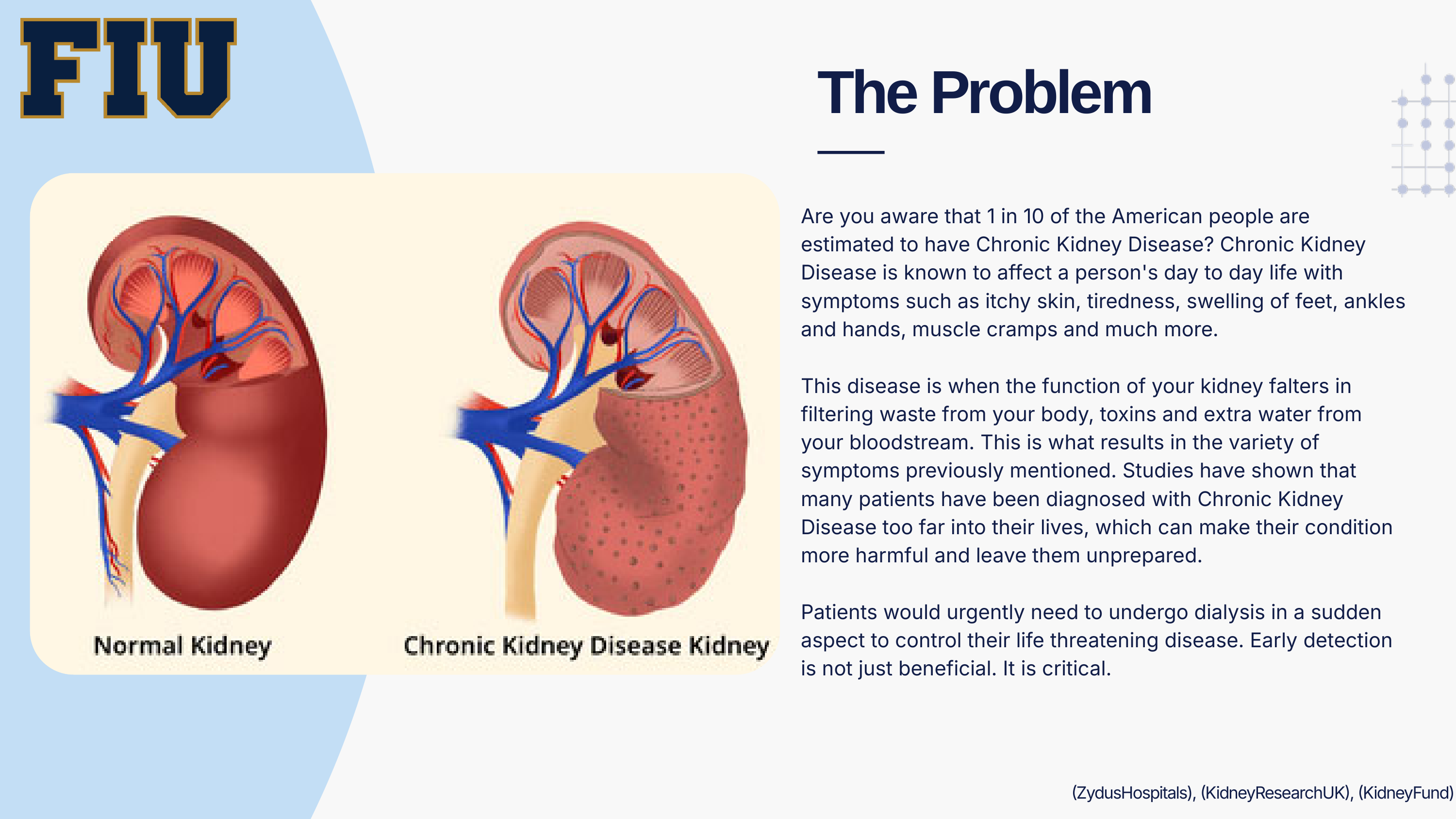

The Problem

Are you aware that 1 in 10 of the American people are estimated to have Chronic Kidney Disease? Chronic Kidney Disease is known to affect a person's day to day life with symptoms such as itchy skin, tiredness, swelling of feet, ankles and hands, muscle cramps and much more.

This disease is when the function of your kidney falters in filtering waste from your body, toxins and extra water from your bloodstream. This is what results in the variety of symptoms previously mentioned. Studies have shown that many patients have been diagnosed with Chronic Kidney Disease too far into their lives, which can make their condition more harmful and leave them unprepared.

Patients would urgently need to undergo dialysis in a sudden aspect to control their life threatening disease. Early detection is not just beneficial. It is critical.
(ZydusHospitals), (KidneyResearchUK), (KidneyFund)